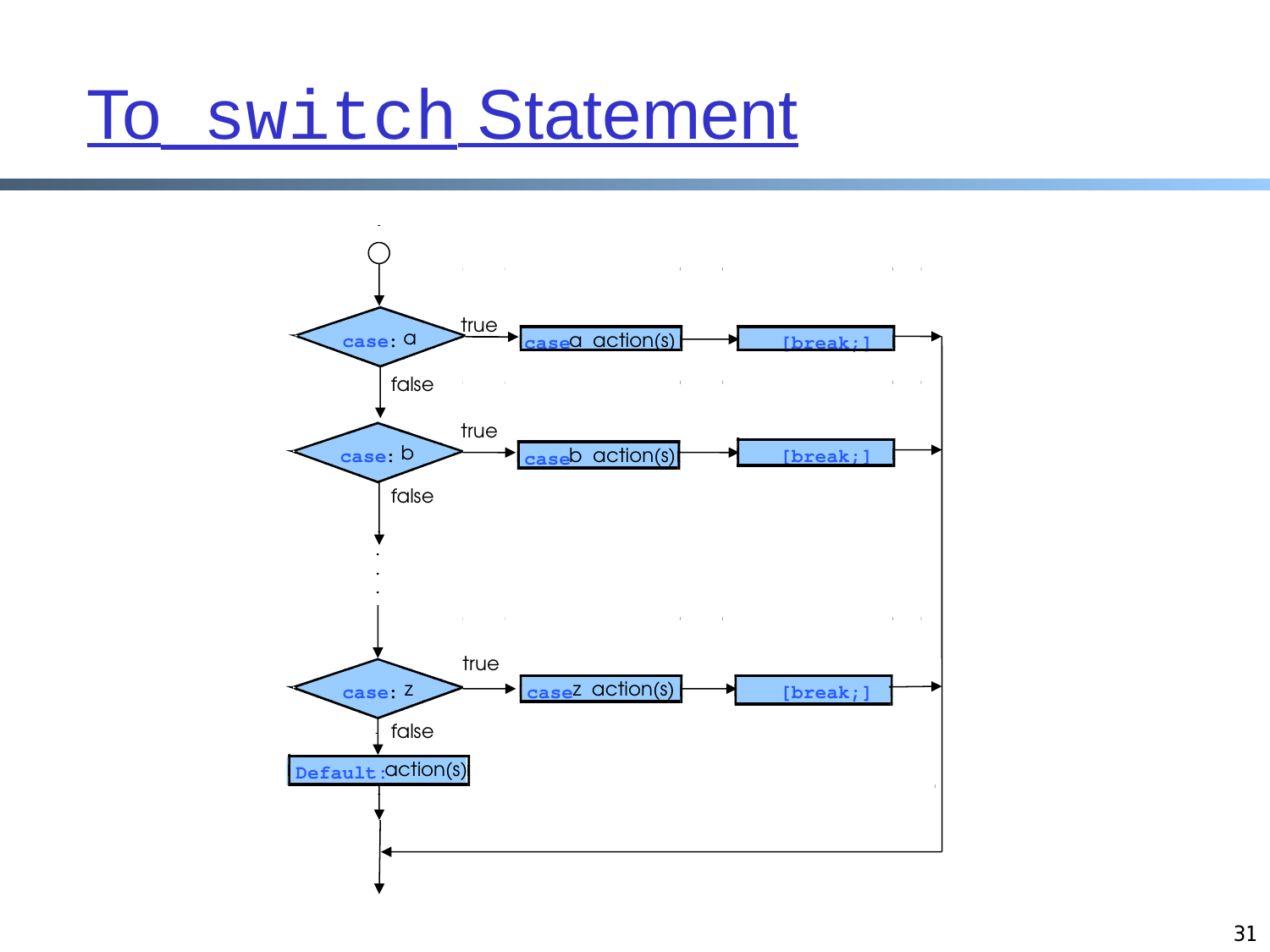

# Το switch Statement

true
 a

case
:
 a  action(s)
case
[break;]

false
true

 b

case
:
 b  action(s)
[break;]
case

false
.
.
.

true

 z
 z  action(s)
case
:
case
[break;]

false

   action(s)
Default:

31